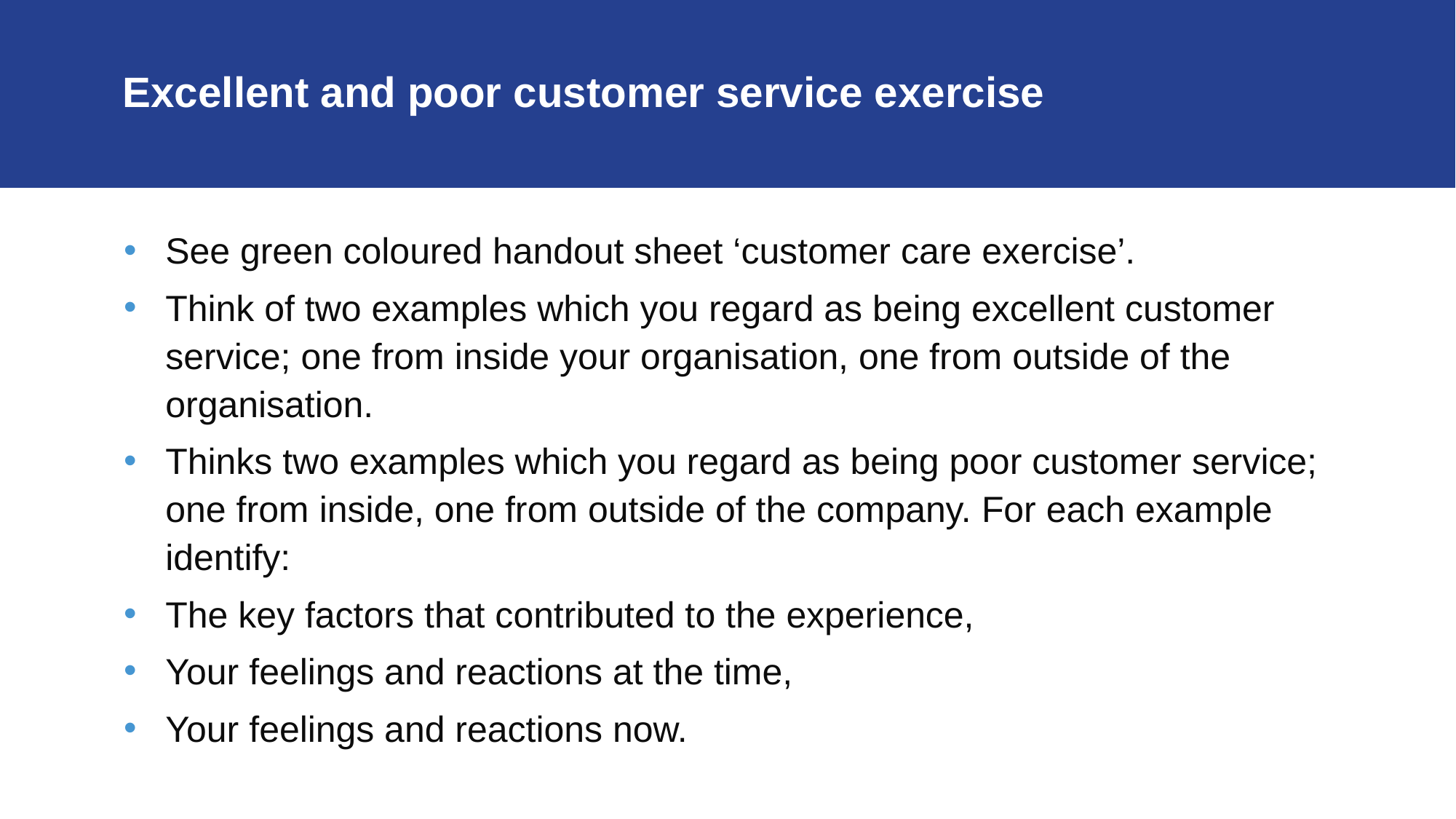

# Excellent and poor customer service exercise
See green coloured handout sheet ‘customer care exercise’.
Think of two examples which you regard as being excellent customer service; one from inside your organisation, one from outside of the organisation.
Thinks two examples which you regard as being poor customer service; one from inside, one from outside of the company. For each example identify:
The key factors that contributed to the experience,
Your feelings and reactions at the time,
Your feelings and reactions now.